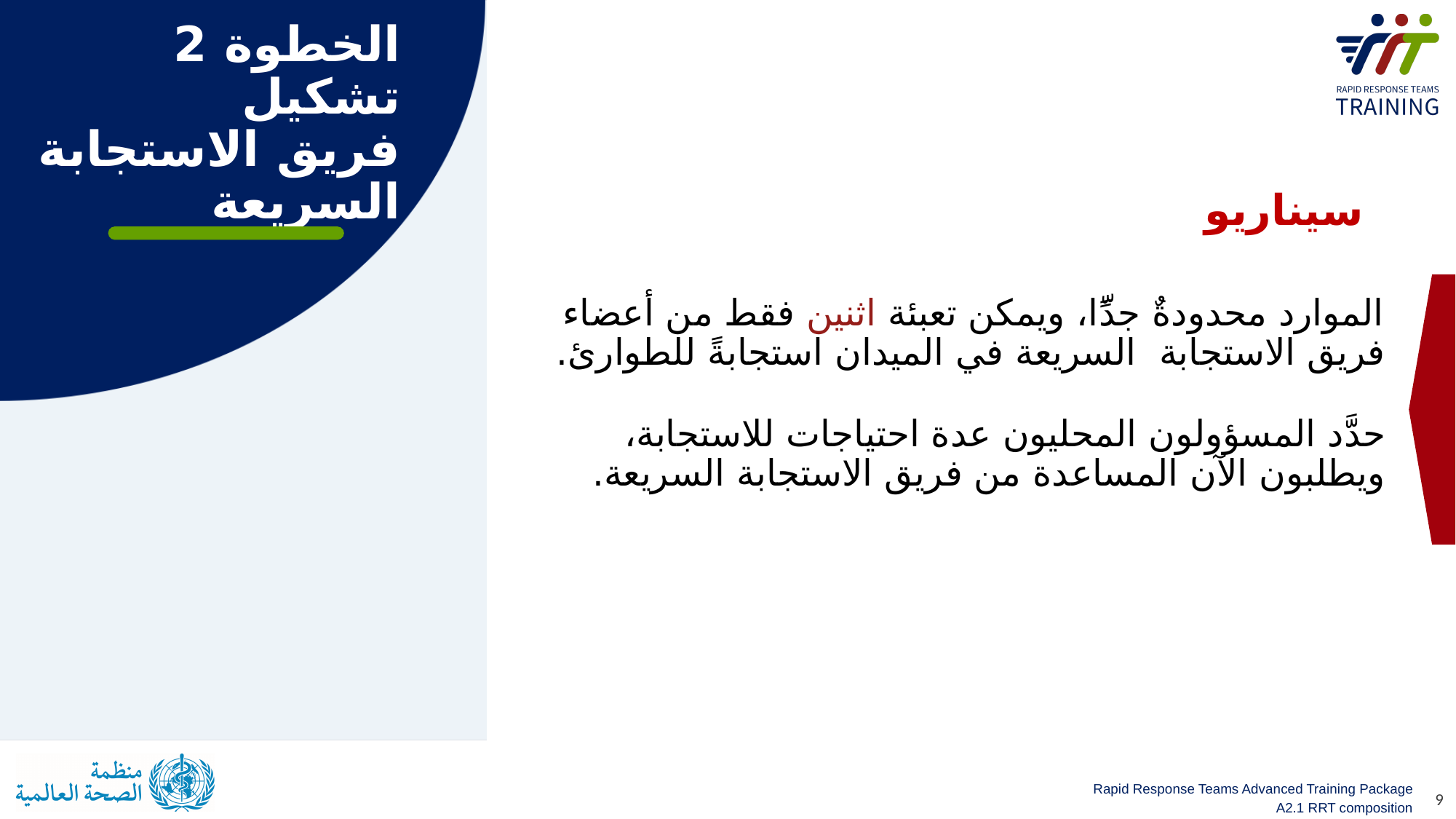

# الخطوة 2  تشكيل فريق الاستجابة السريعة
سيناريو

الموارد محدودةٌ جدًّا، ويمكن تعبئة اثنين فقط من أعضاء فريق الاستجابة  السريعة في الميدان استجابةً للطوارئ.

حدَّد المسؤولون المحليون عدة احتياجات للاستجابة، ويطلبون الآن المساعدة من فريق الاستجابة السريعة.
9